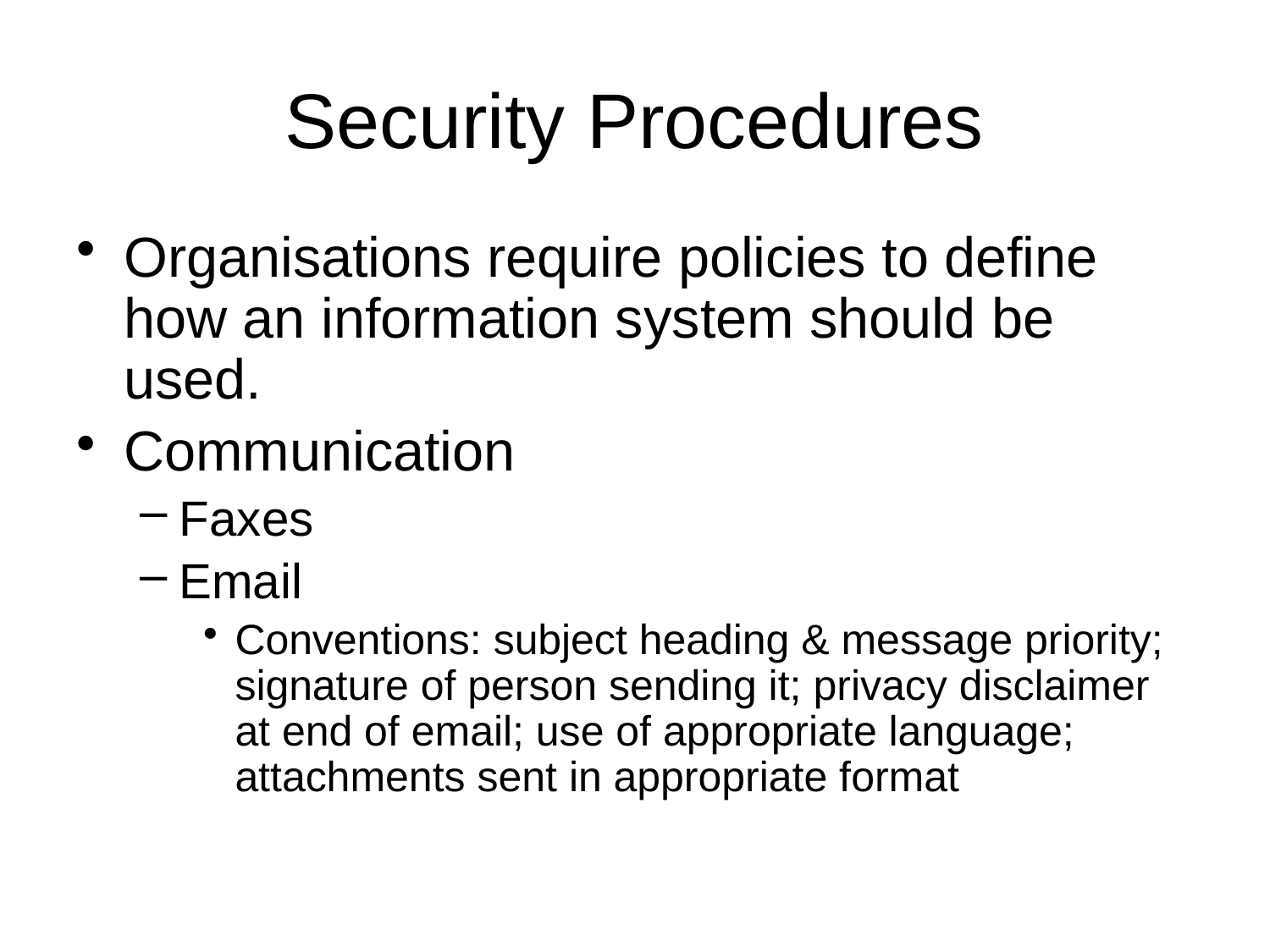

# Security Procedures
Organisations require policies to define how an information system should be used.
Communication
Faxes
Email
Conventions: subject heading & message priority; signature of person sending it; privacy disclaimer at end of email; use of appropriate language; attachments sent in appropriate format